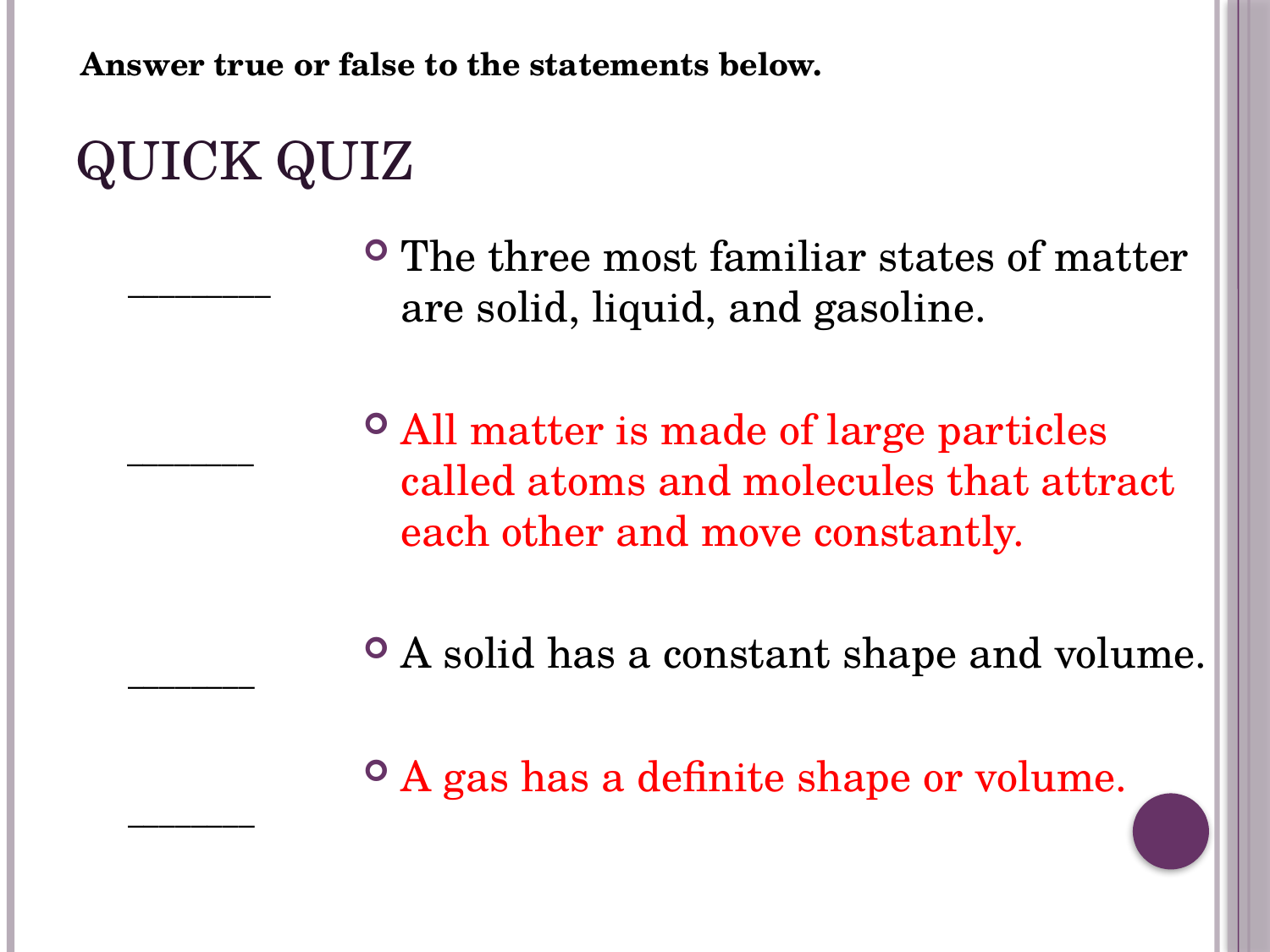

# Quick Quiz
Answer true or false to the statements below.
The three most familiar states of matter are solid, liquid, and gasoline.

All matter is made of large particles called atoms and molecules that attract each other and move constantly.

A solid has a constant shape and volume.

A gas has a definite shape or volume.
_________

________

________
________